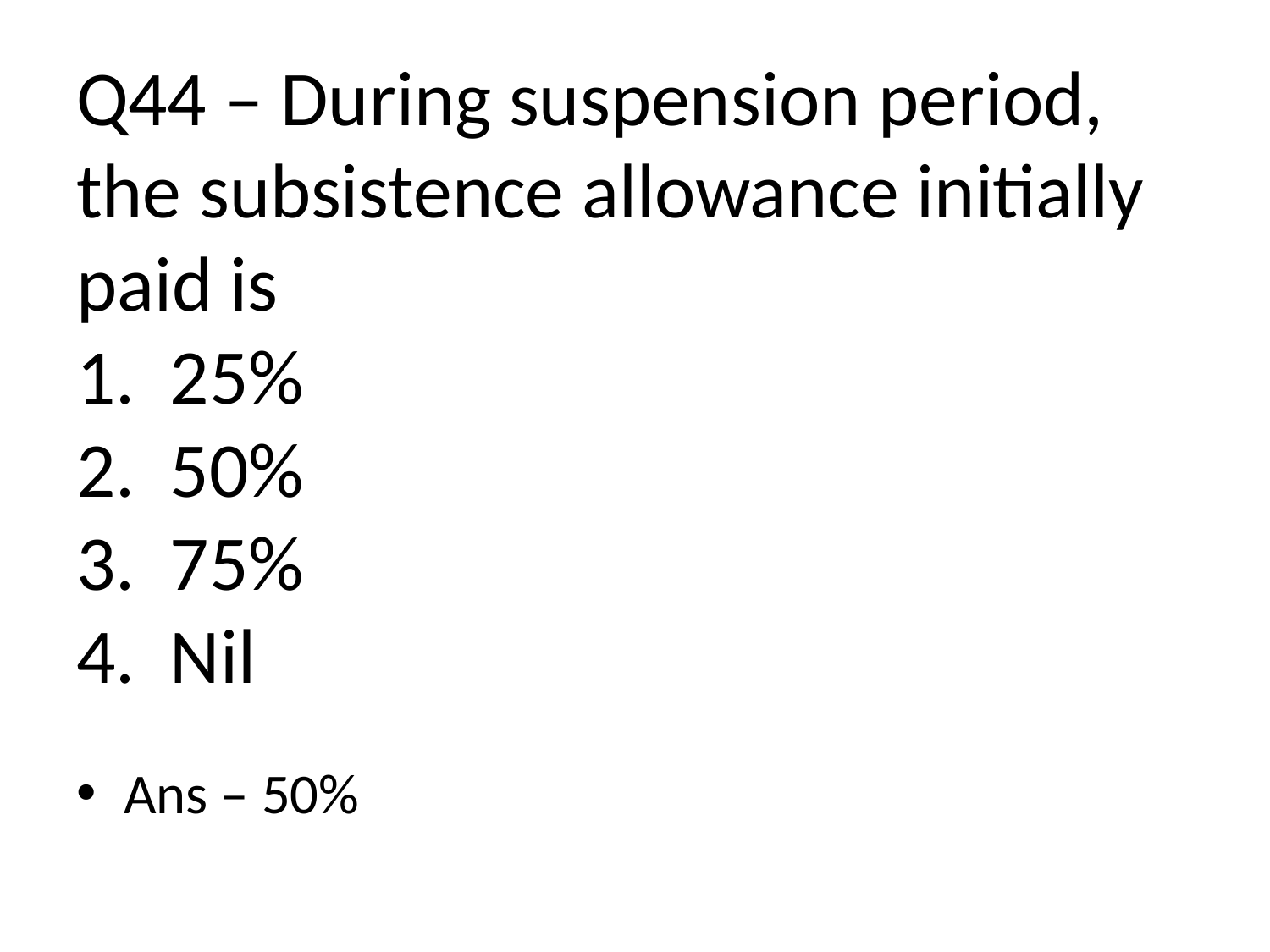

# Q44 – During suspension period, the subsistence allowance initially paid is 1.  25% 2.  50% 3.  75% 4.  Nil
Ans – 50%